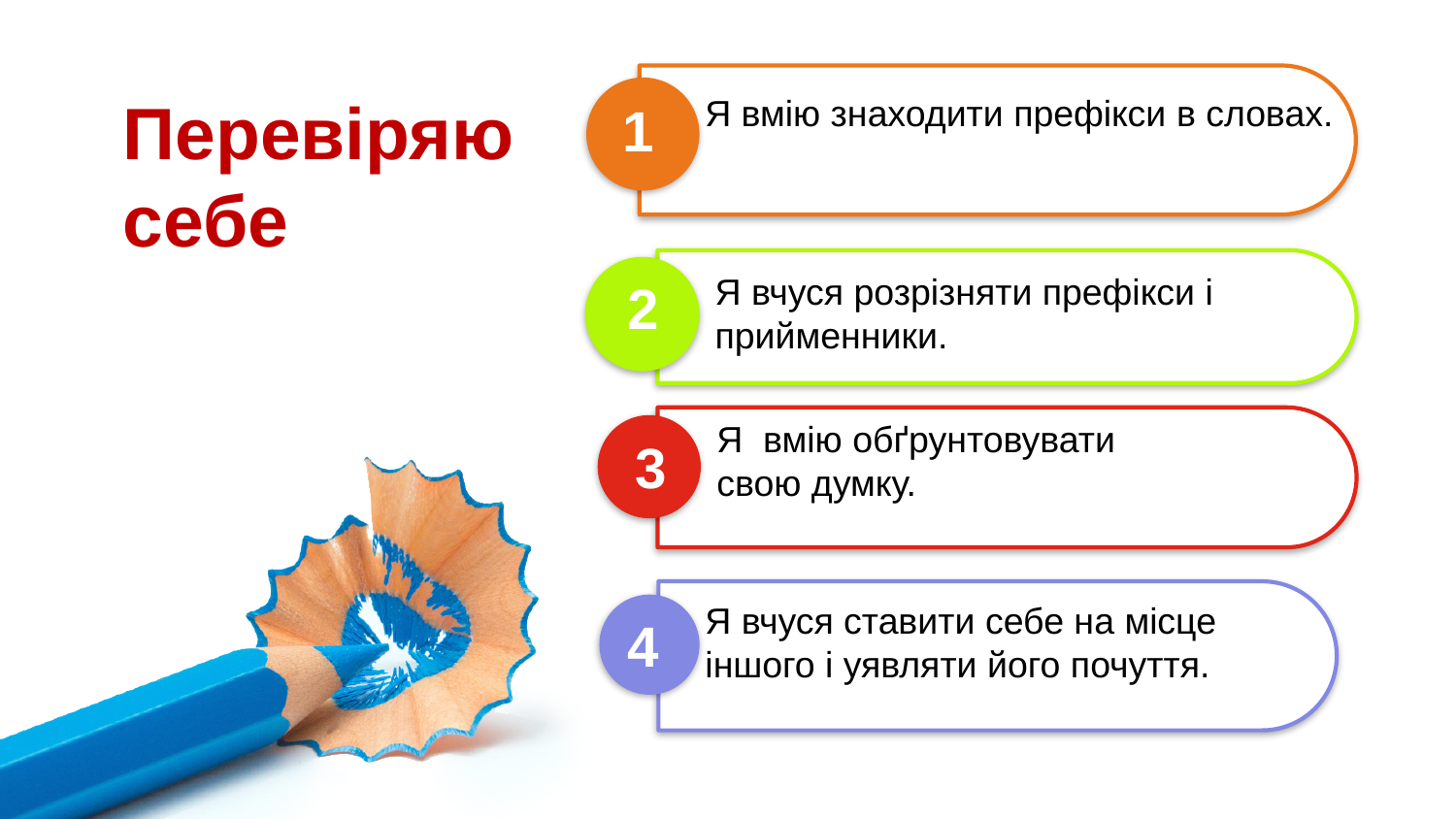

Перевіряю себе

Я вмію знаходити префікси в словах.

1

Я вчуся розрізняти префікси і
прийменники.
2

Я  вмію обґрунтовувати
свою думку.

3
Я вчуся ставити себе на місце
іншого і уявляти його почуття.

4